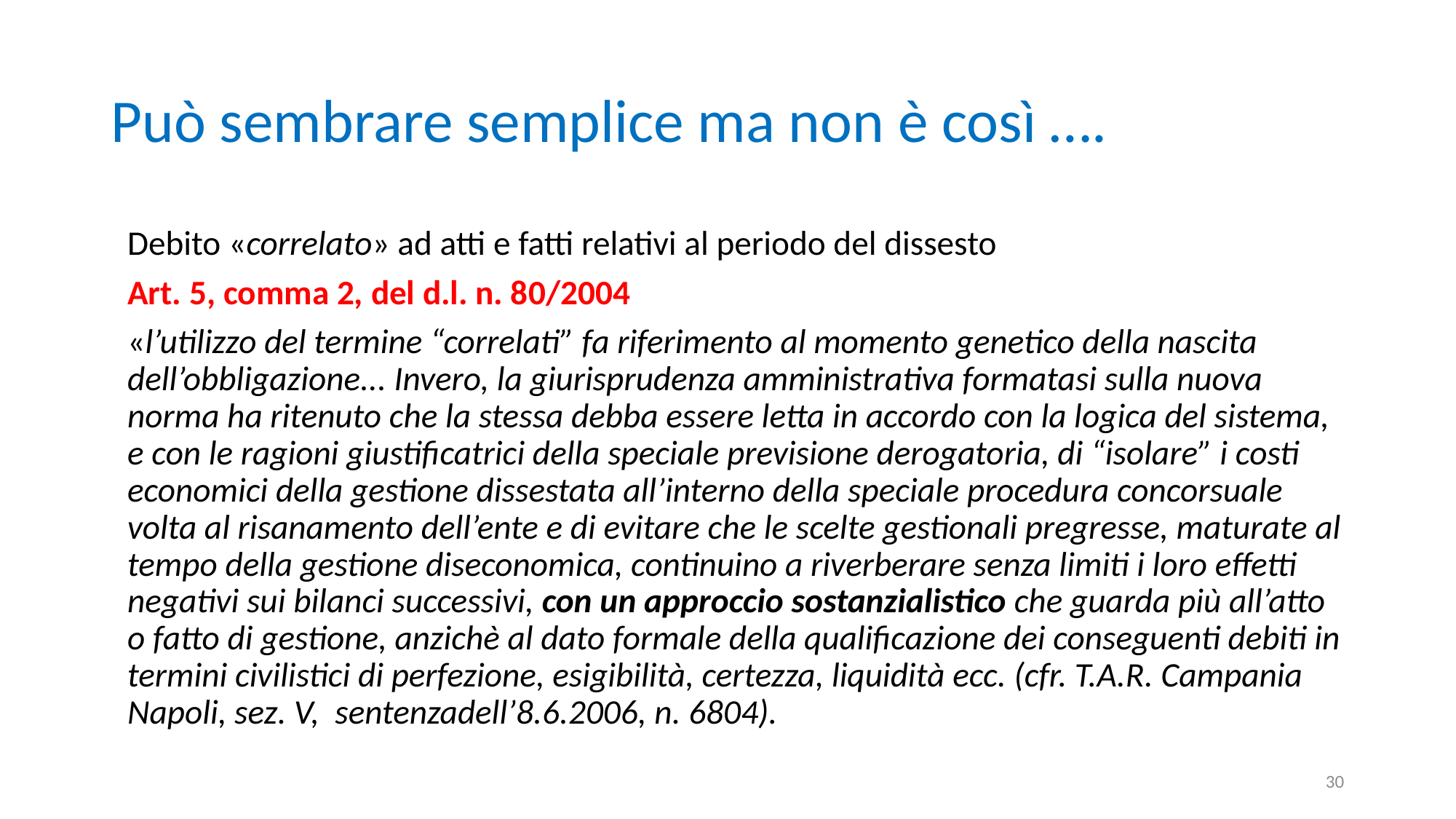

# Può sembrare semplice ma non è così ….
Debito «correlato» ad atti e fatti relativi al periodo del dissesto
Art. 5, comma 2, del d.l. n. 80/2004
«l’utilizzo del termine “correlati” fa riferimento al momento genetico della nascita dell’obbligazione... Invero, la giurisprudenza amministrativa formatasi sulla nuova norma ha ritenuto che la stessa debba essere letta in accordo con la logica del sistema, e con le ragioni giustificatrici della speciale previsione derogatoria, di “isolare” i costi economici della gestione dissestata all’interno della speciale procedura concorsuale volta al risanamento dell’ente e di evitare che le scelte gestionali pregresse, maturate al tempo della gestione diseconomica, continuino a riverberare senza limiti i loro effetti negativi sui bilanci successivi, con un approccio sostanzialistico che guarda più all’atto o fatto di gestione, anzichè al dato formale della qualificazione dei conseguenti debiti in termini civilistici di perfezione, esigibilità, certezza, liquidità ecc. (cfr. T.A.R. Campania Napoli, sez. V,  sentenzadell’8.6.2006, n. 6804).
30